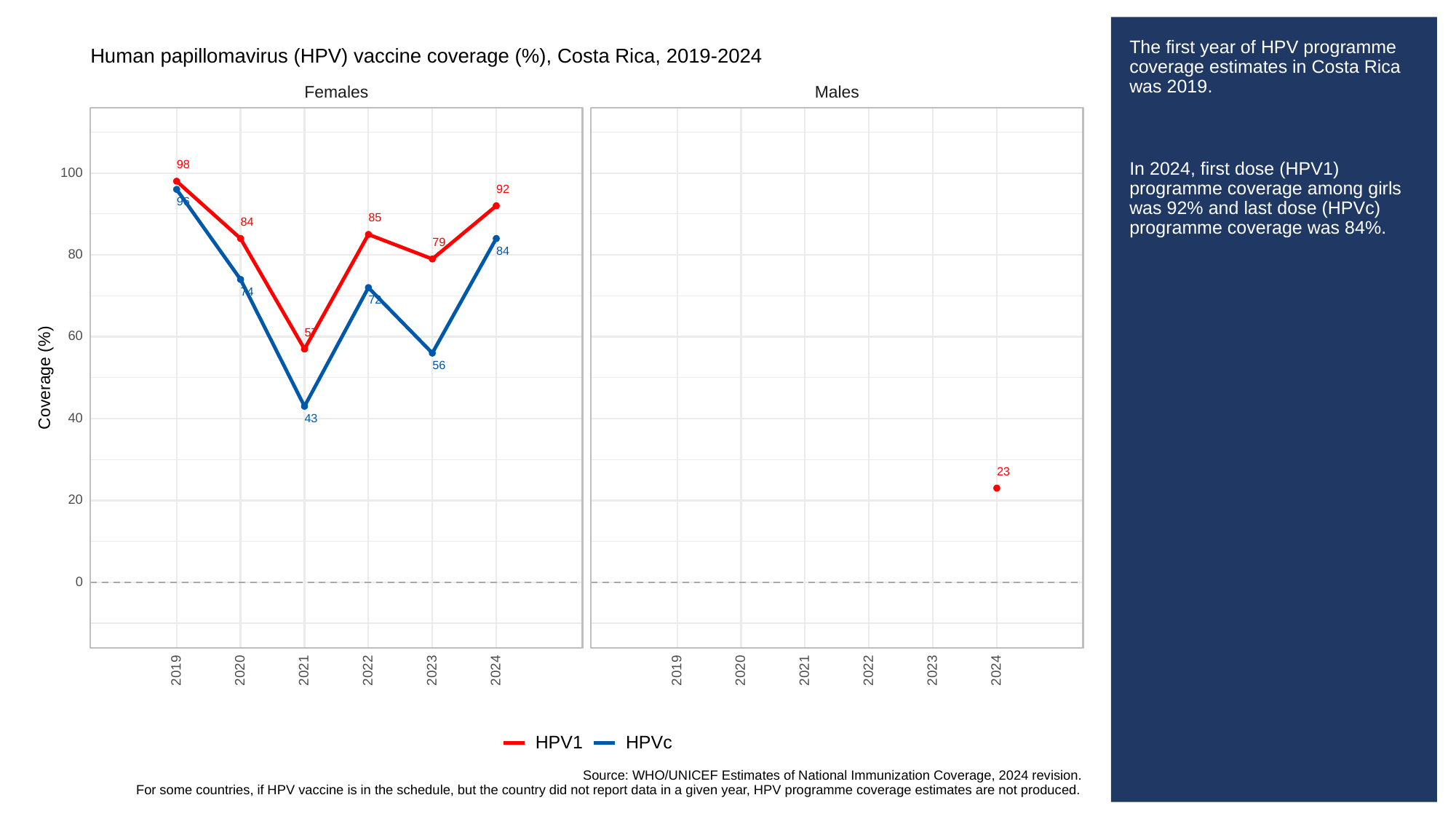

# The first year of HPV programme coverage estimates in Costa Rica was 2019.

In 2024, first dose (HPV1) programme coverage among girls was 92% and last dose (HPVc) programme coverage was 84%.

Human papillomavirus (HPV) vaccine coverage (%), Costa Rica, 2019-2024
Females
Males

98
100

92

96

85

84

79
84
80

74

72
57
60

56
Coverage (%)

40
43

23

20

0

2023
2023
2019
2020
2021
2022
2024
2019
2020
2021
2022
2024
HPVc
HPV1

Source: WHO/UNICEF Estimates of National Immunization Coverage, 2024 revision.
For some countries, if HPV vaccine is in the schedule, but the country did not report data in a given year, HPV programme coverage estimates are not produced.